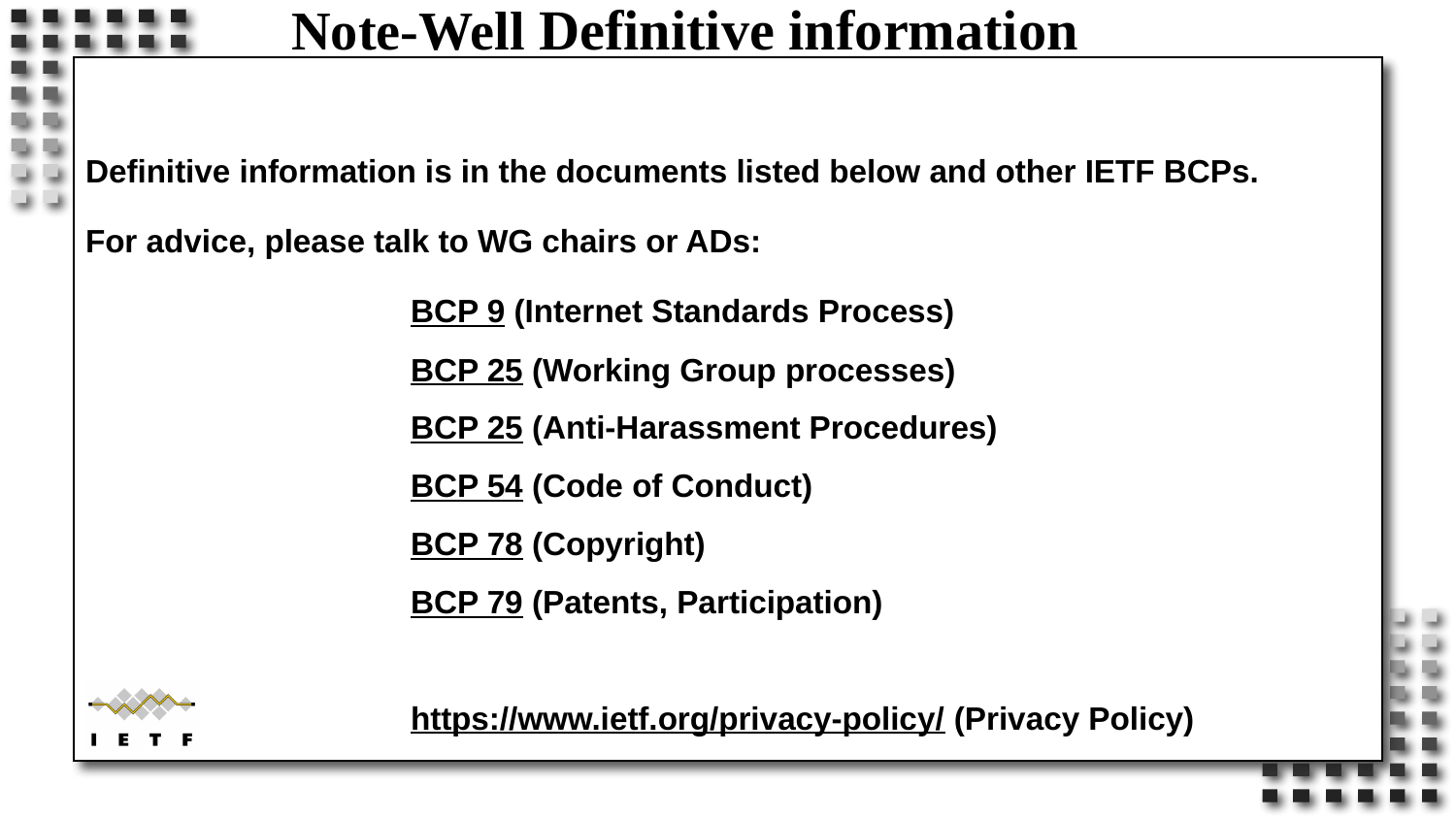

# Note-Well Definitive information

Definitive information is in the documents listed below and other IETF BCPs.

For advice, please talk to WG chairs or ADs:

			BCP 9 (Internet Standards Process)
			BCP 25 (Working Group processes)
			BCP 25 (Anti-Harassment Procedures)
			BCP 54 (Code of Conduct)
			BCP 78 (Copyright)
			BCP 79 (Patents, Participation)
			https://www.ietf.org/privacy-policy/ (Privacy Policy)